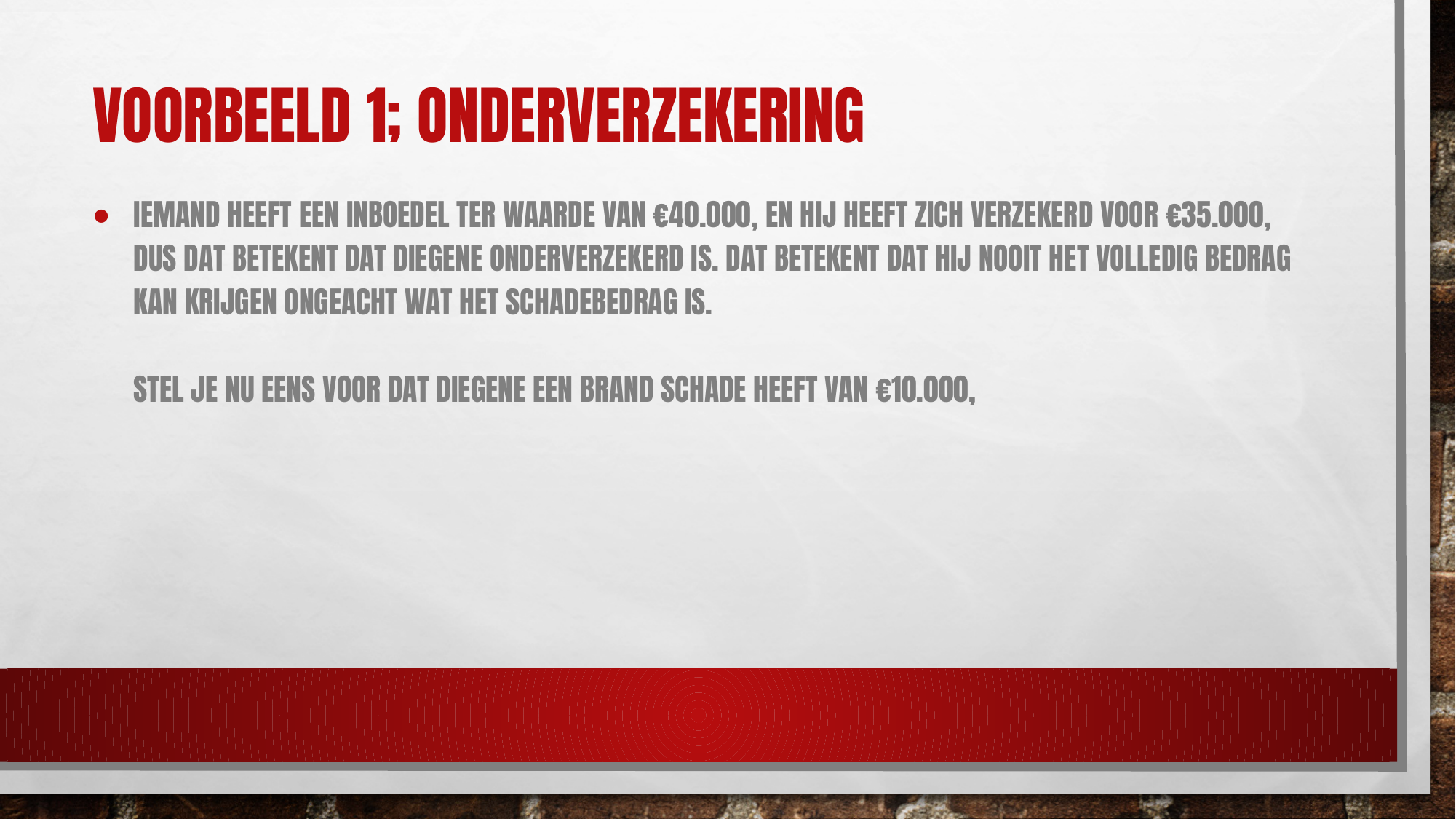

# Voorbeeld 1; onderverzekering
Iemand heeft een inboedel ter waarde van €40.000, en hij heeft zich verzekerd voor €35.000, dus dat betekent dat diegene onderverzekerd is. Dat betekent dat hij nooit het volledig bedrag kan krijgen ongeacht wat het schadebedrag is.
Stel je nu eens voor dat diegene een brand schade heeft van €10.000,